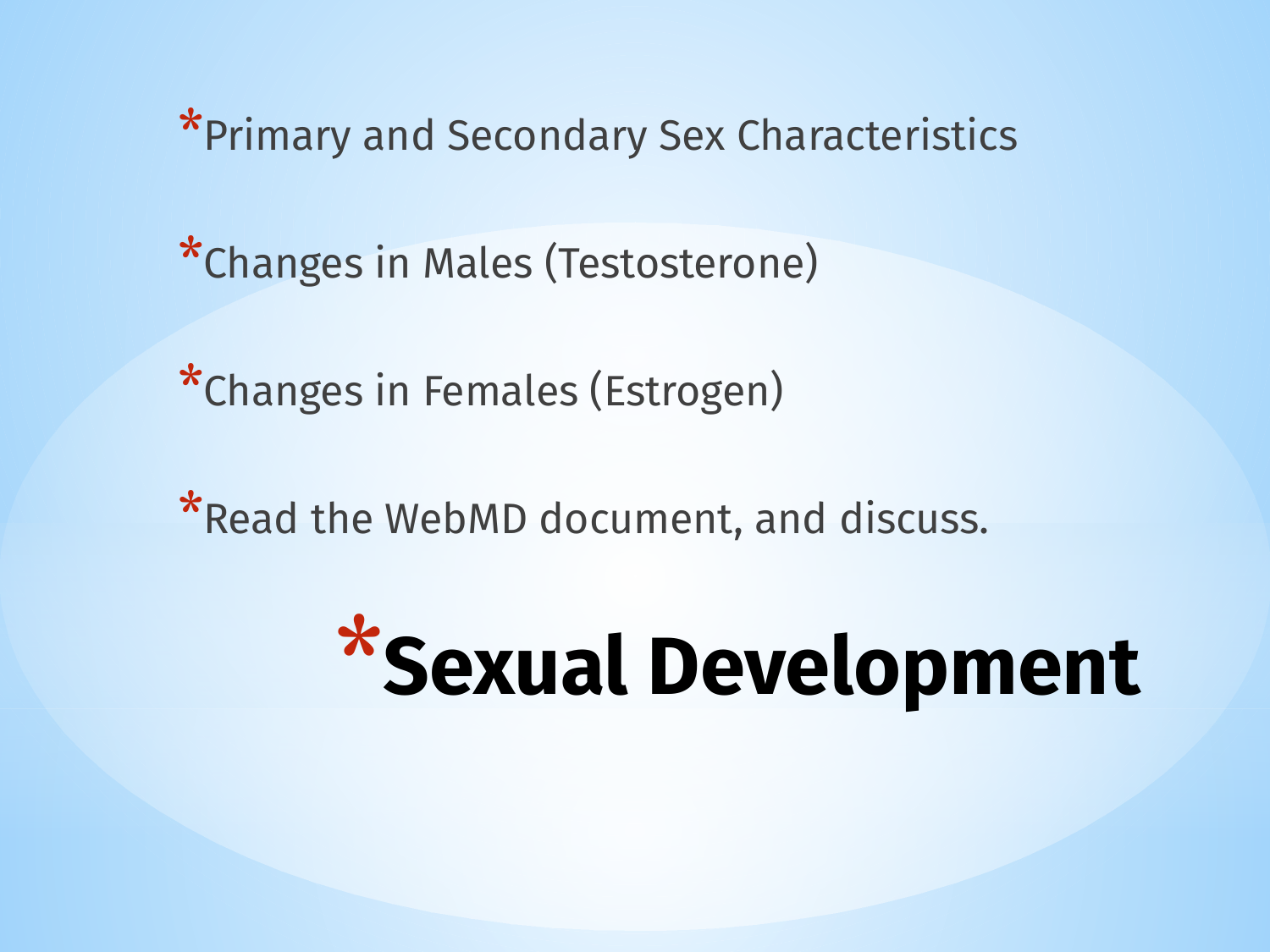

Primary and Secondary Sex Characteristics

Changes in Males (Testosterone)

Changes in Females (Estrogen)

Read the WebMD document, and discuss.
# Sexual Development